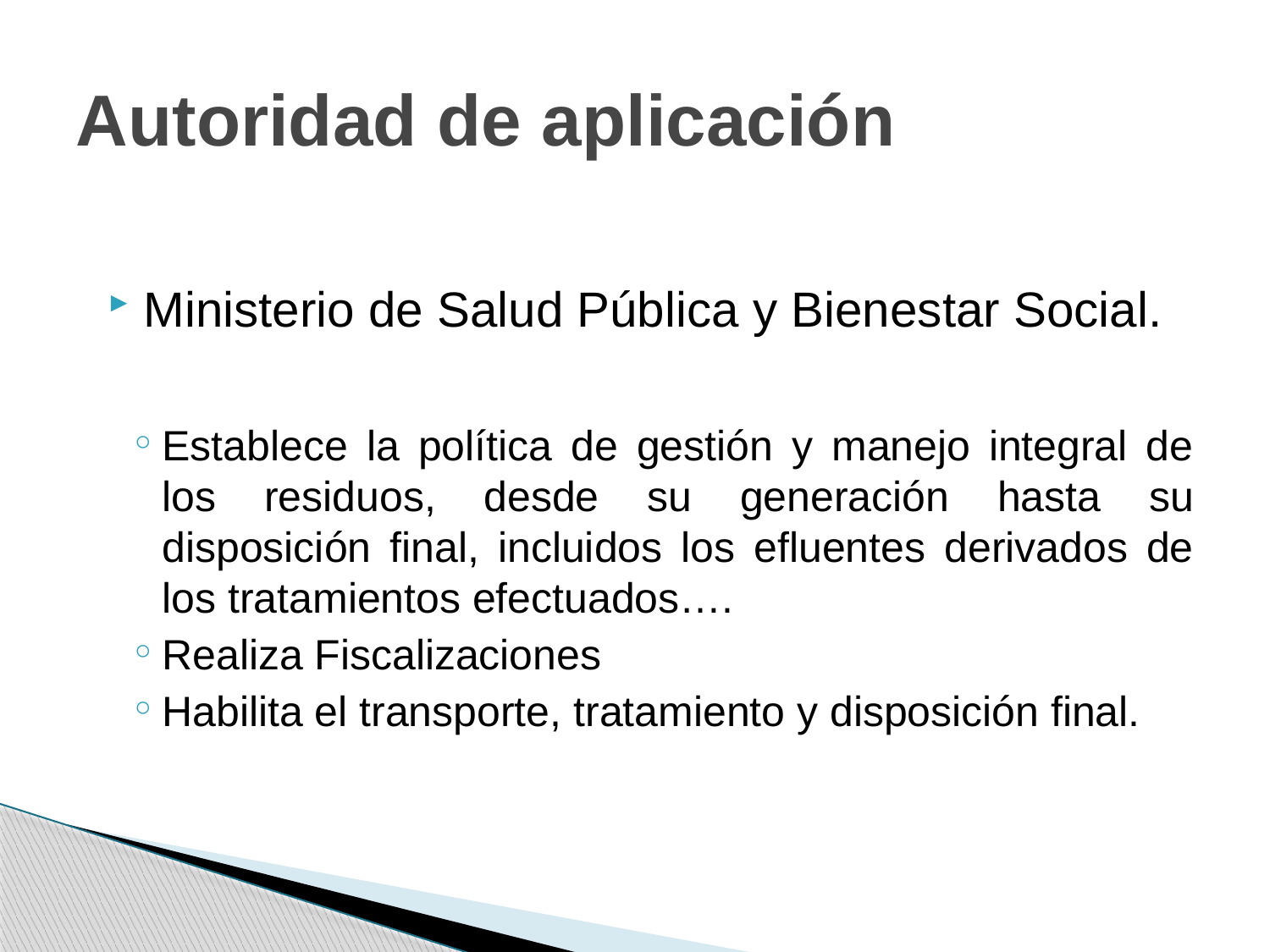

# Autoridad de aplicación

Ministerio de Salud Pública y Bienestar Social.

Establece la política de gestión y manejo integral de los residuos, desde su generación hasta su disposición final, incluidos los efluentes derivados de los tratamientos efectuados….
Realiza Fiscalizaciones
Habilita el transporte, tratamiento y disposición final.